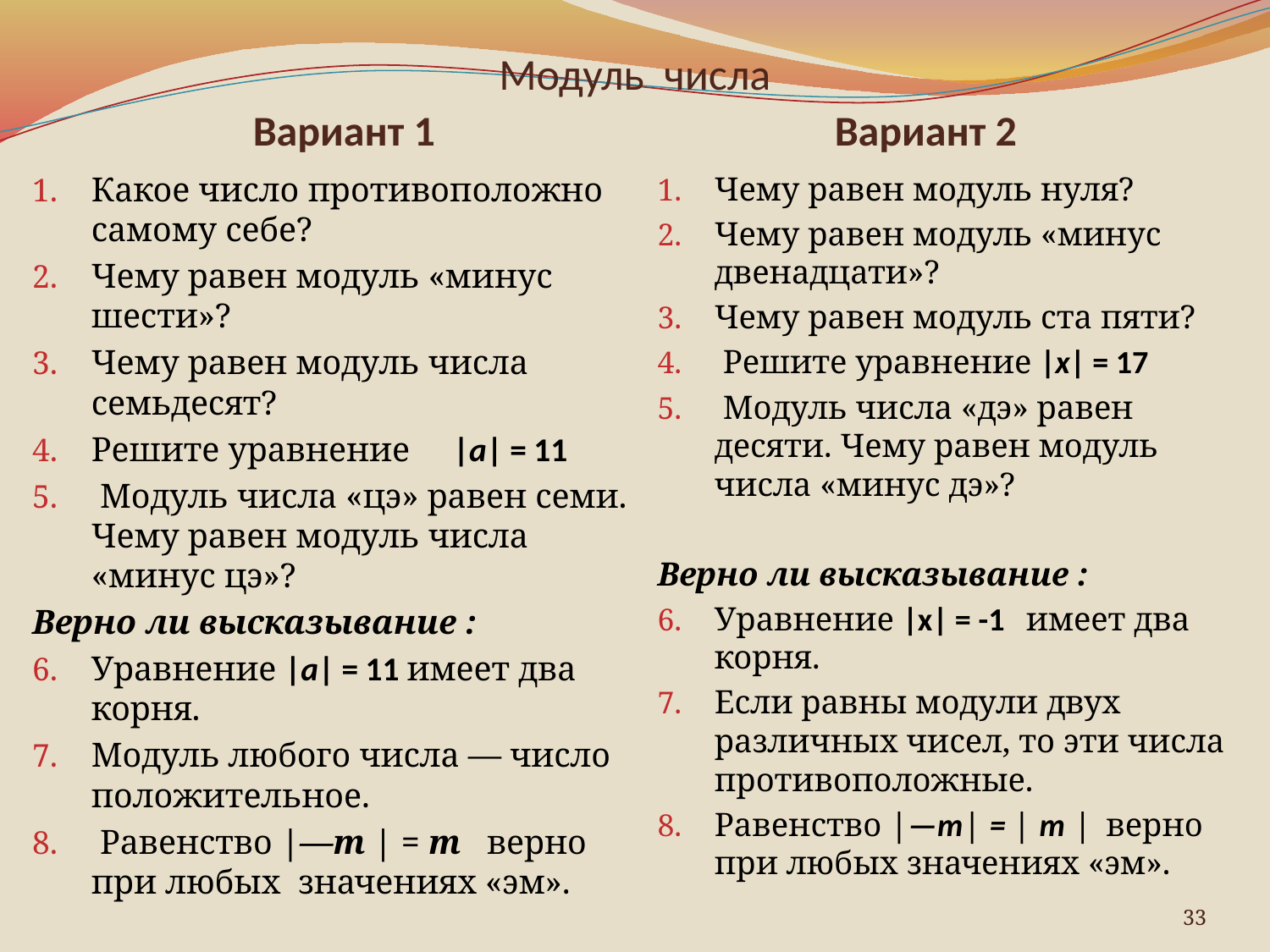

# Модуль  числа
Вариант 1
Вариант 2
Какое число противоположно самому себе?
Чему равен модуль «минус шести»?
Чему равен модуль числа семьдесят?
Решите уравнение     |а| = 11
 Модуль числа «цэ» равен семи. Чему равен модуль числа «минус цэ»?
Верно ли высказывание :
Уравнение |а| = 11 имеет два корня.
Модуль любого числа — число положительное.
 Равенство |—т | = т   верно при любых  значениях «эм».
Чему равен модуль нуля?
Чему равен модуль «минус двенадцати»?
Чему равен модуль ста пяти?
 Решите уравнение |х| = 17
 Модуль числа «дэ» равен десяти. Чему равен модуль числа «минус дэ»?

Верно ли высказывание :
Уравнение |х| = -1   имеет два корня.
Если равны модули двух различных чисел, то эти числа противоположные.
Равенство |—т| = | т |  верно при любых значениях «эм».

33